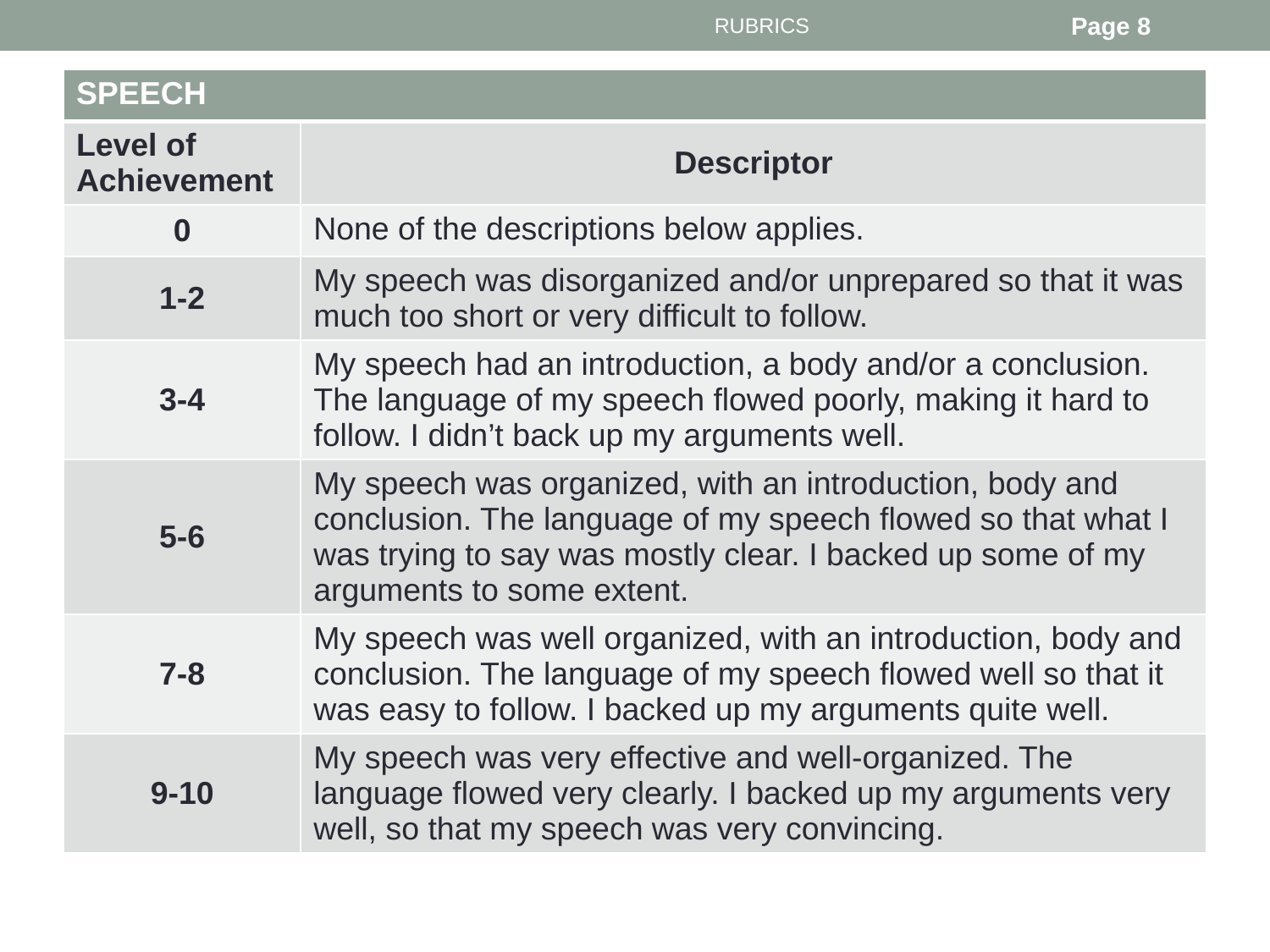

RUBRICS
Page 8
| SPEECH |  |
| --- | --- |
| Level of Achievement | Descriptor |
| 0 | None of the descriptions below applies. |
| 1-2 | My speech was disorganized and/or unprepared so that it was much too short or very difficult to follow. |
| 3-4 | My speech had an introduction, a body and/or a conclusion. The language of my speech flowed poorly, making it hard to follow. I didn’t back up my arguments well. |
| 5-6 | My speech was organized, with an introduction, body and conclusion. The language of my speech flowed so that what I was trying to say was mostly clear. I backed up some of my arguments to some extent. |
| 7-8 | My speech was well organized, with an introduction, body and conclusion. The language of my speech flowed well so that it was easy to follow. I backed up my arguments quite well. |
| 9-10 | My speech was very effective and well-organized. The language flowed very clearly. I backed up my arguments very well, so that my speech was very convincing. |